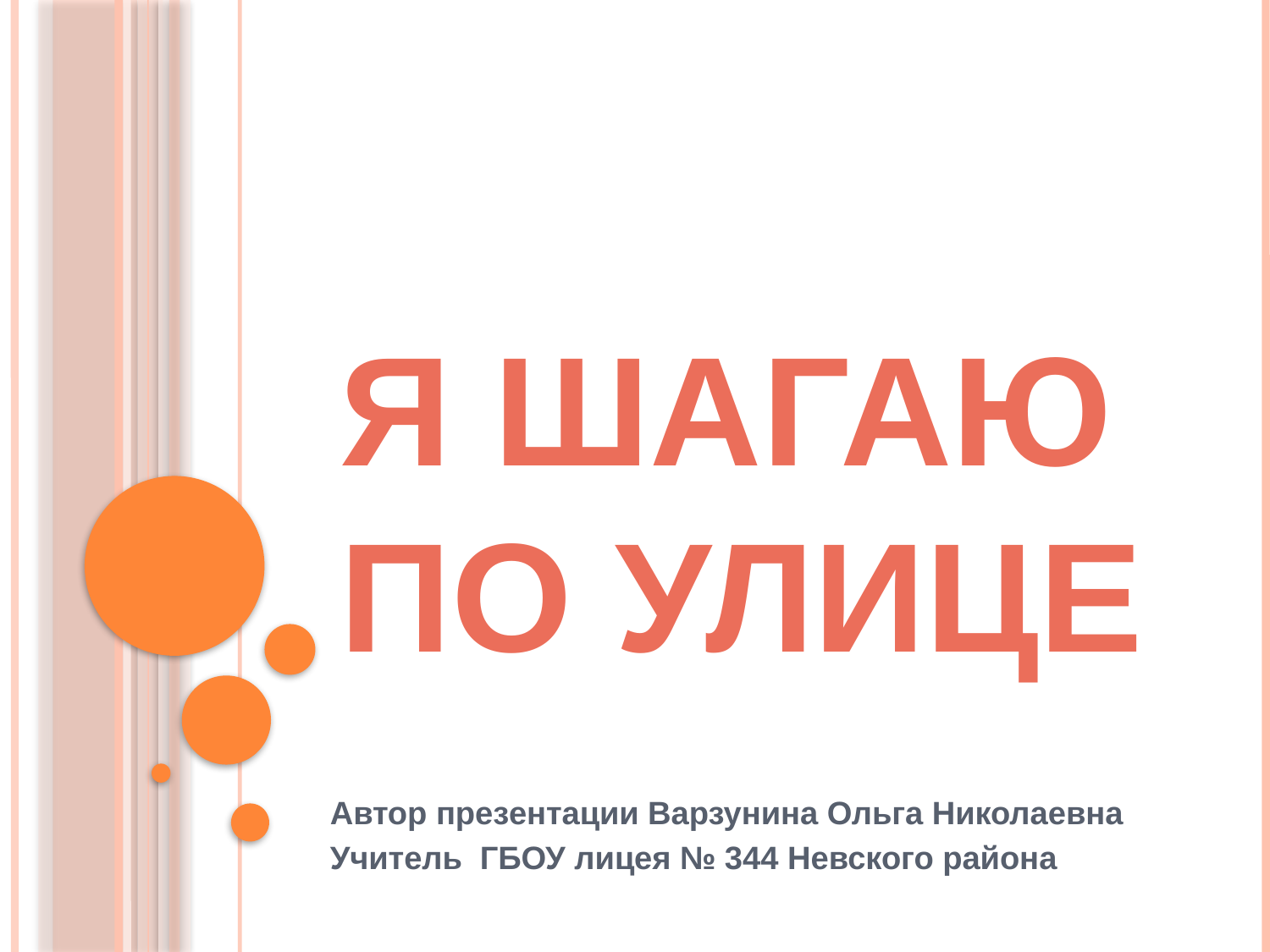

# Я шагаю по улице

Автор презентации Варзунина Ольга Николаевна
Учитель  ГБОУ лицея № 344 Невского района